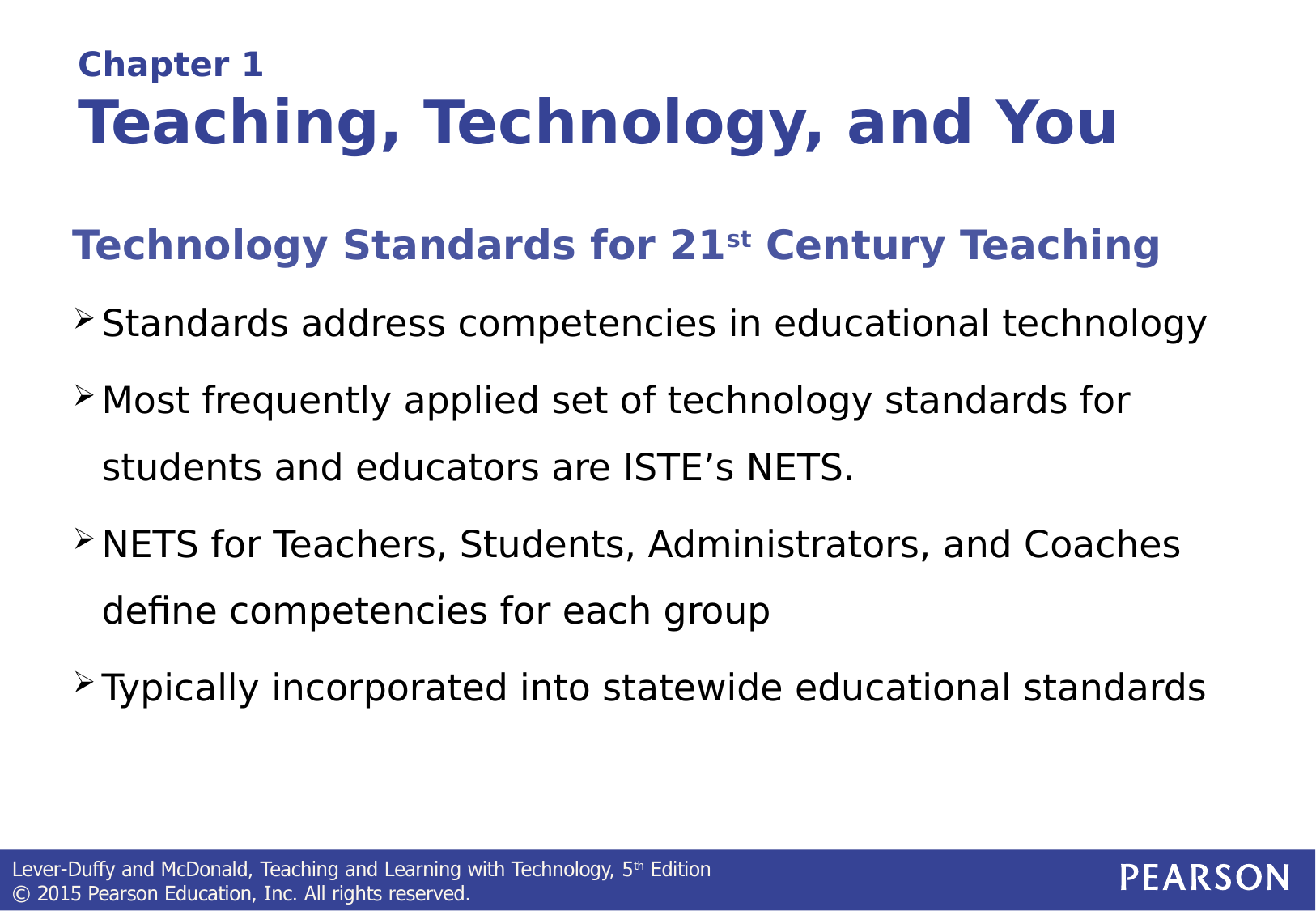

# Chapter 1 Teaching, Technology, and You
Technology Standards for 21st Century Teaching
Standards address competencies in educational technology
Most frequently applied set of technology standards for students and educators are ISTE’s NETS.
NETS for Teachers, Students, Administrators, and Coaches define competencies for each group
Typically incorporated into statewide educational standards